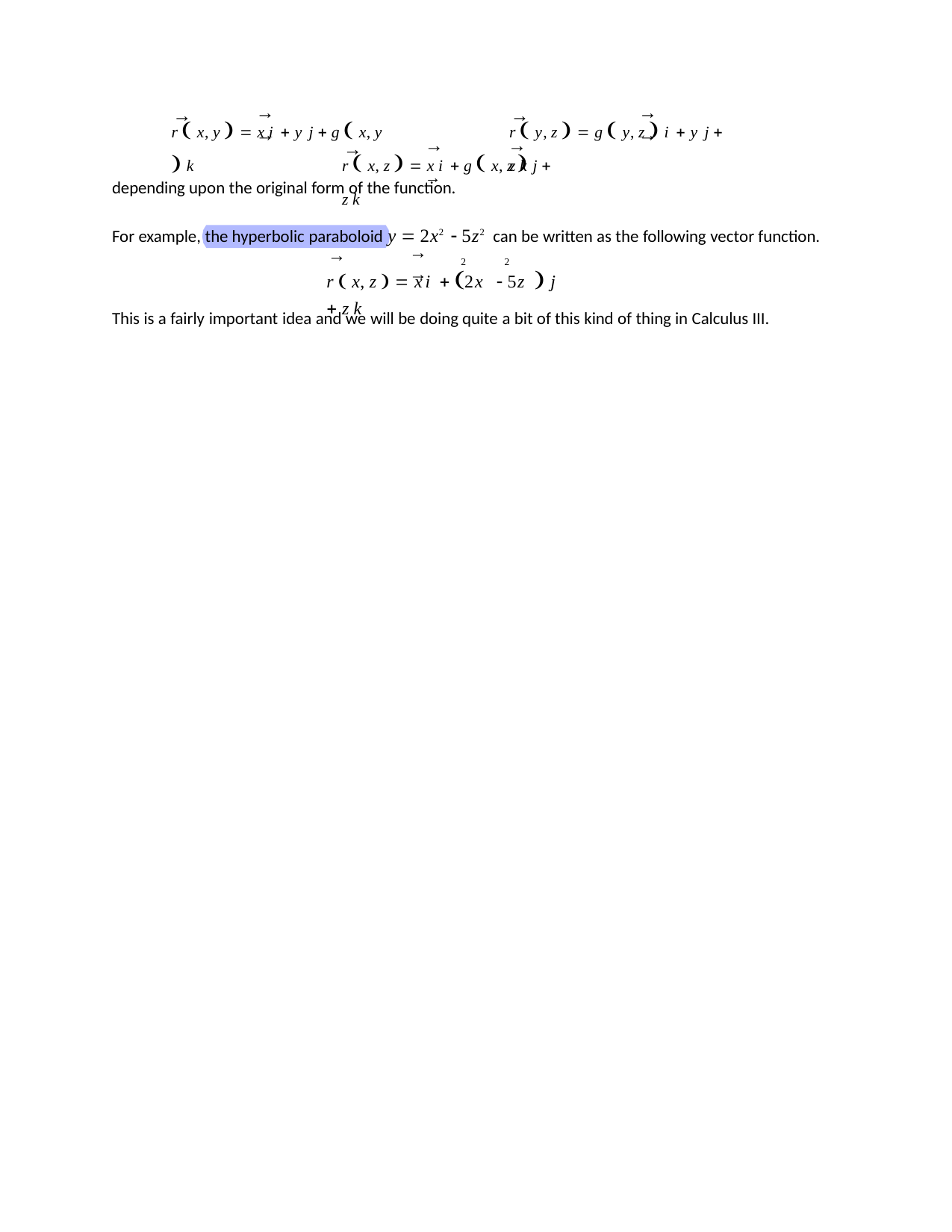

→	→
→	→
→
→
r ( y, z ) = g ( y, z ) i + yj + z k
r ( x, y ) = x i + yj + g ( x, y ) k
→	→	→
→
r ( x, z ) = x i + g ( x, z ) j + z k
depending upon the original form of the function.

For example, the hyperbolic paraboloid y = 2x2 − 5z2  can be written as the following vector function.

→	→
→
r ( x, z ) = xi  + (2x   − 5z  ) j + z k
2	2
This is a fairly important idea and we will be doing quite a bit of this kind of thing in Calculus III.